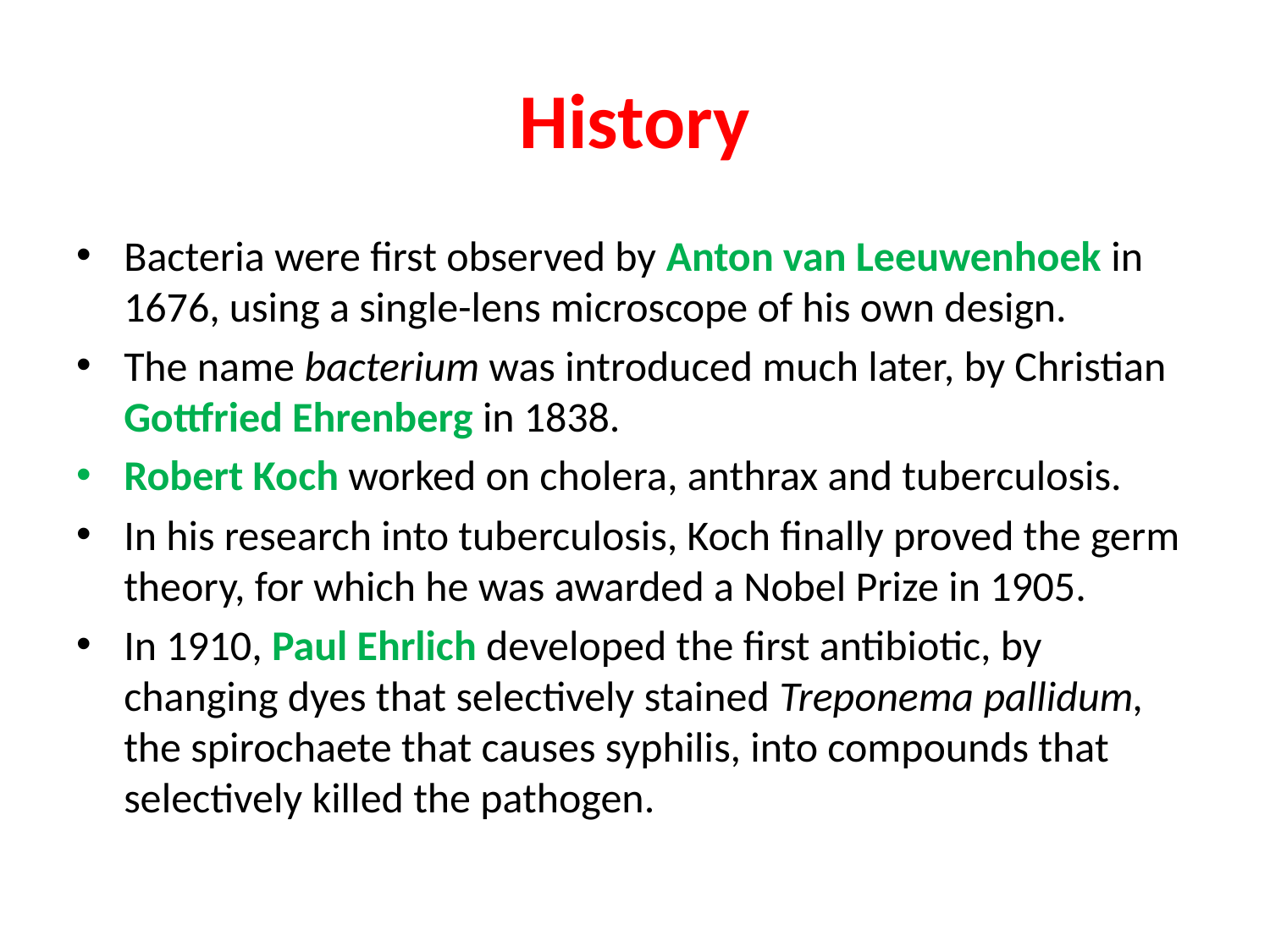

# History
Bacteria were first observed by Anton van Leeuwenhoek in 1676, using a single-lens microscope of his own design.
The name bacterium was introduced much later, by Christian Gottfried Ehrenberg in 1838.
Robert Koch worked on cholera, anthrax and tuberculosis.
In his research into tuberculosis, Koch finally proved the germ theory, for which he was awarded a Nobel Prize in 1905.
In 1910, Paul Ehrlich developed the first antibiotic, by changing dyes that selectively stained Treponema pallidum, the spirochaete that causes syphilis, into compounds that selectively killed the pathogen.